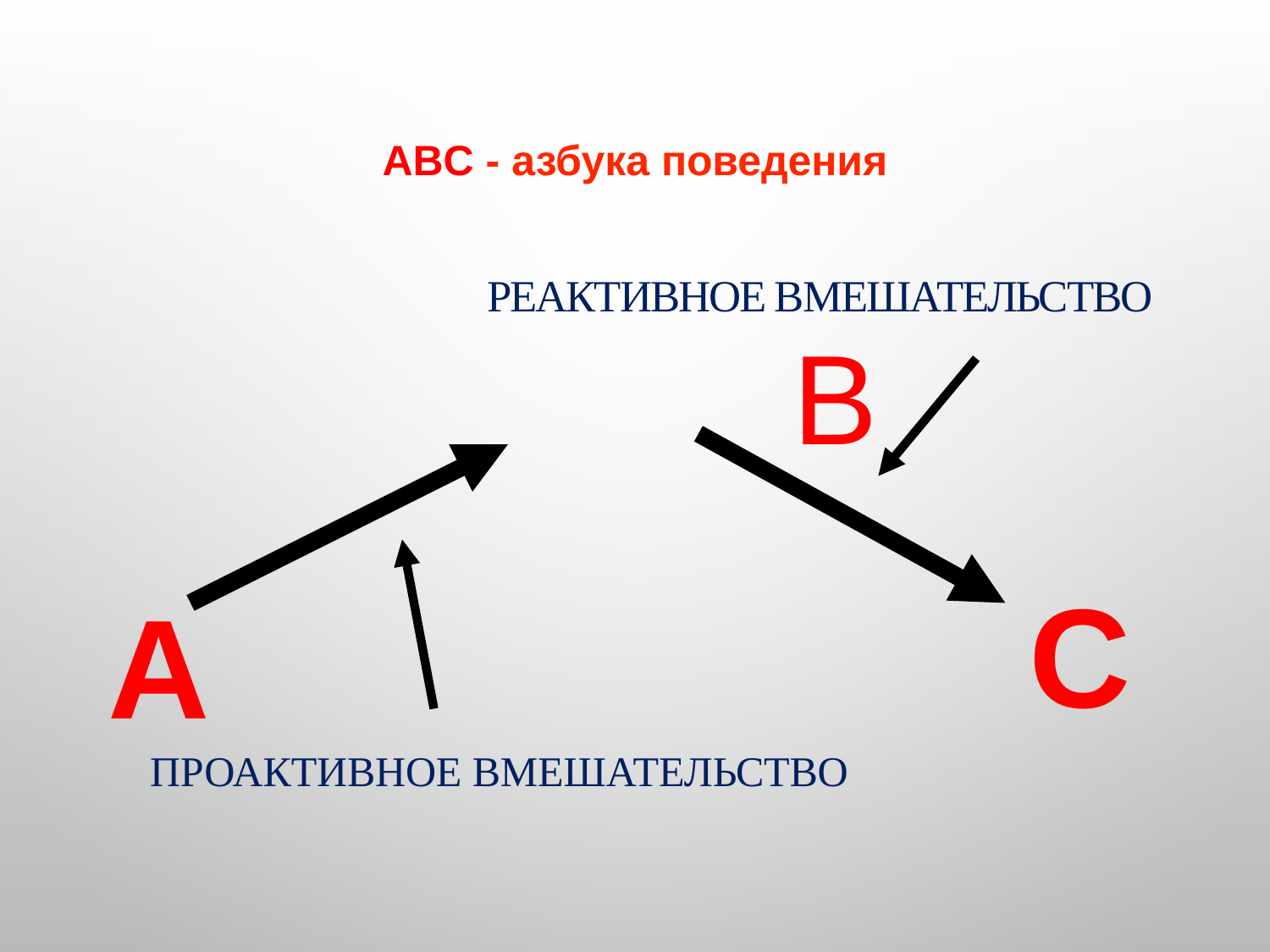

ABC - азбука поведения
# Реактивное вмешательство
B

C
A
ПРОАКТИВНОЕ ВМЕШАТЕЛЬСТВО